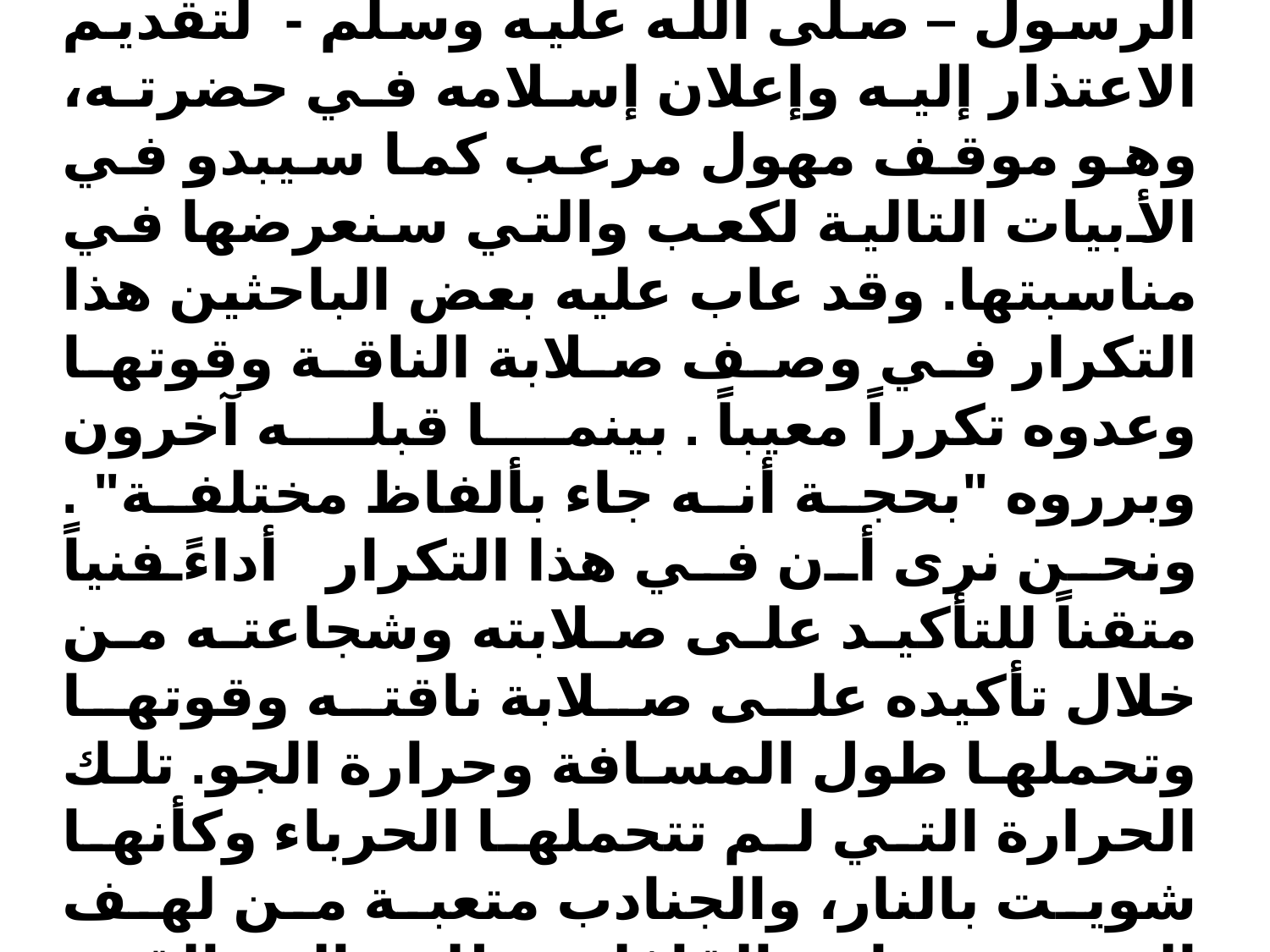

المحبوبة بقدر ما هي رحلة شاقة مادياً ومعنوياً، جسدياً ونفسياً للوصول إلى  الرسول – صلى الله عليه وسلم -  لتقديم الاعتذار إليه وإعلان إسلامه في حضرته، وهو موقف مهول مرعب كما سيبدو في الأبيات التالية لكعب والتي سنعرضها في مناسبتها. وقد عاب عليه بعض الباحثين هذا التكرار في وصف صلابة الناقة وقوتها وعدوه تكرراً معيباً . بينما قبله آخرون وبرروه "بحجة أنه جاء بألفاظ مختلفة" . ونحن نرى أن في هذا التكرار أداءً فنياً متقناً للتأكيد على صلابته وشجاعته من خلال تأكيده على صلابة ناقته وقوتها وتحملها طول المسافة وحرارة الجو. تلك الحرارة التي لم تتحملها الحرباء وكأنها شويت بالنار، والجنادب متعبة من لهف الهجير، وحادي القافلة يطلب إلى القوم أن يلجأوا إلى القيلولة لعدم تحمل الإبل الاستمرار على المسير.